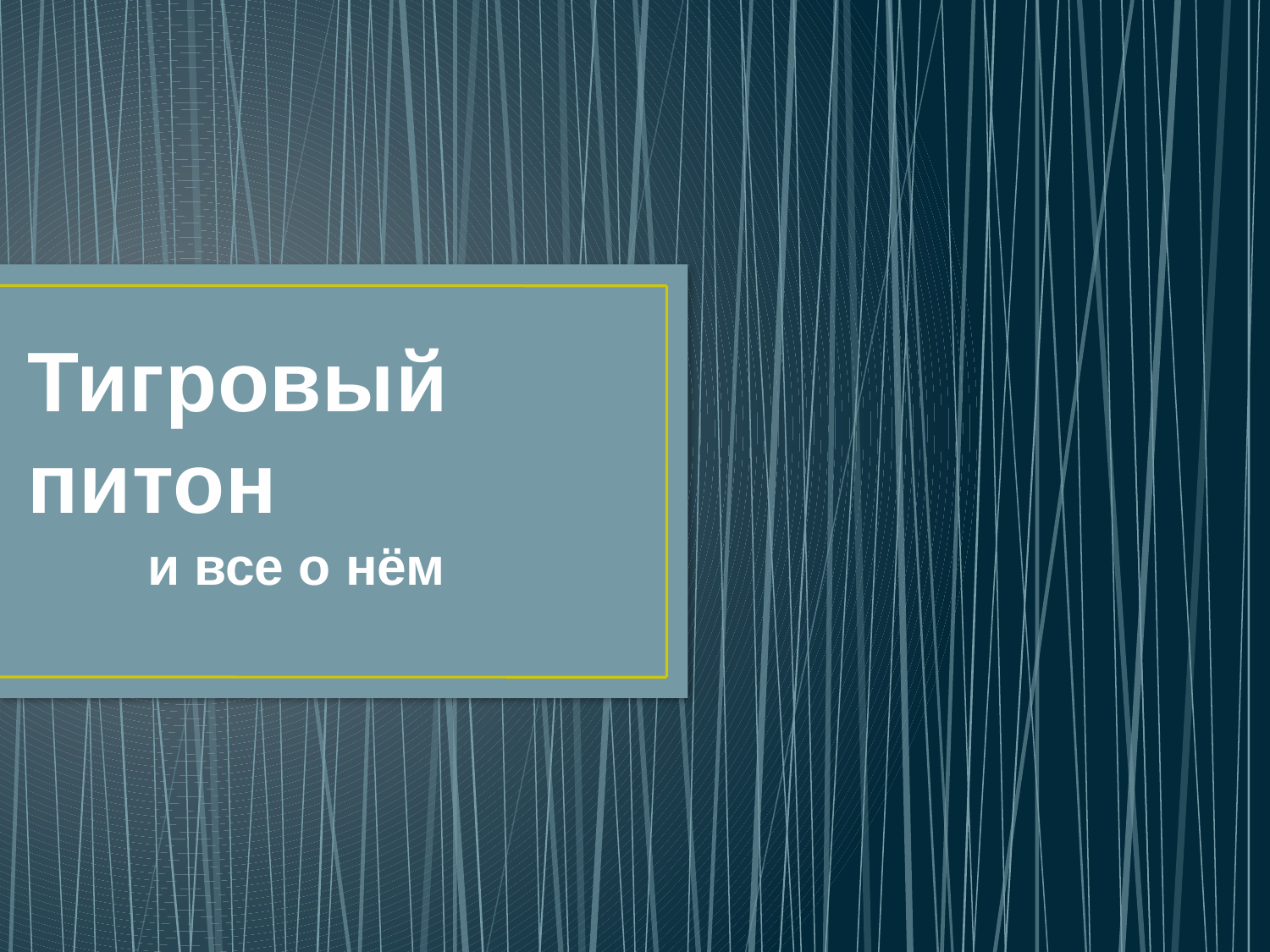

# Тигровый питон
и все о нём